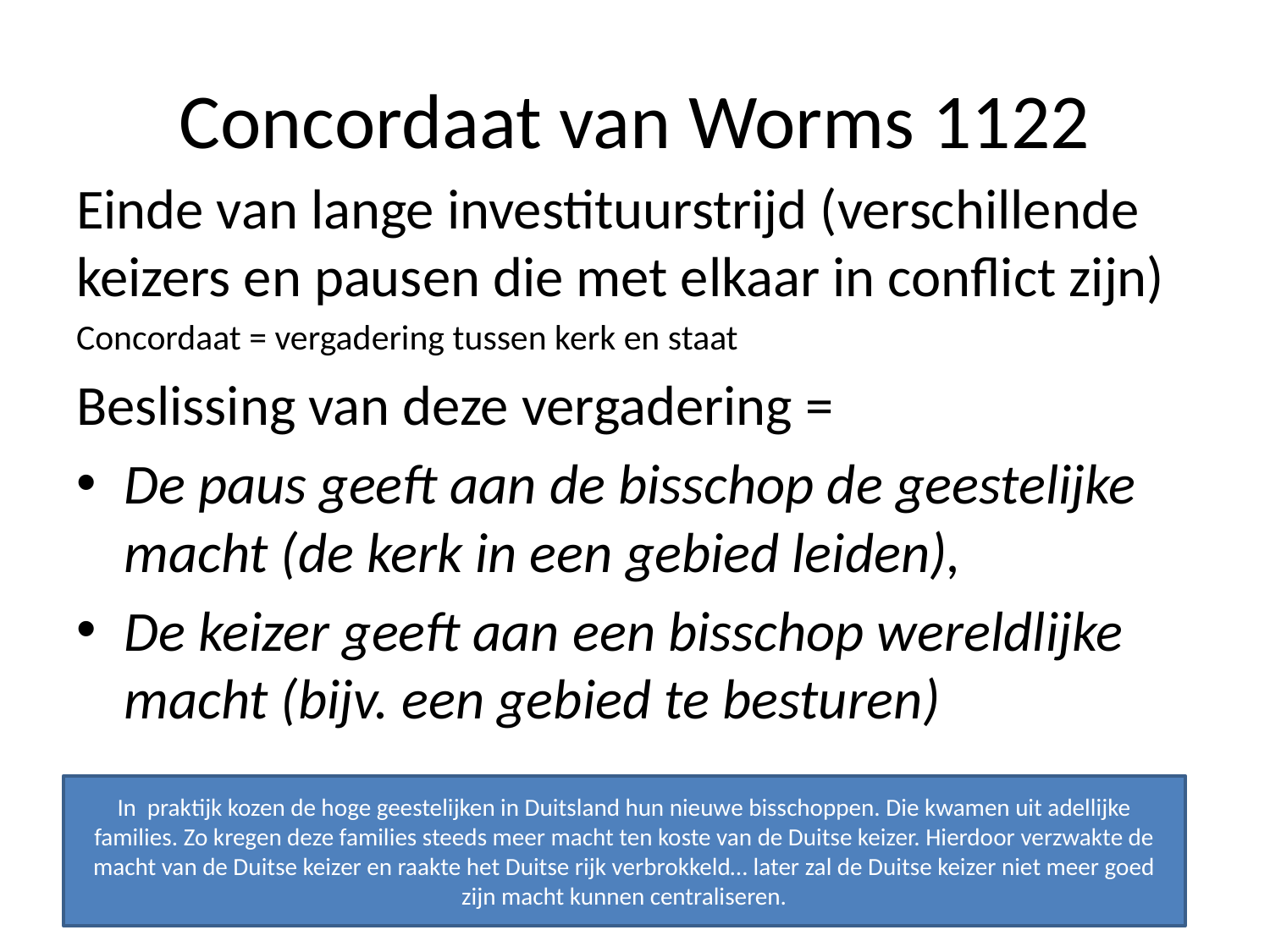

# Concordaat van Worms 1122
Einde van lange investituurstrijd (verschillende keizers en pausen die met elkaar in conflict zijn)
Concordaat = vergadering tussen kerk en staat
Beslissing van deze vergadering =
De paus geeft aan de bisschop de geestelijke macht (de kerk in een gebied leiden),
De keizer geeft aan een bisschop wereldlijke macht (bijv. een gebied te besturen)
In  praktijk kozen de hoge geestelijken in Duitsland hun nieuwe bisschoppen. Die kwamen uit adellijke families. Zo kregen deze families steeds meer macht ten koste van de Duitse keizer. Hierdoor verzwakte de macht van de Duitse keizer en raakte het Duitse rijk verbrokkeld… later zal de Duitse keizer niet meer goed zijn macht kunnen centraliseren.